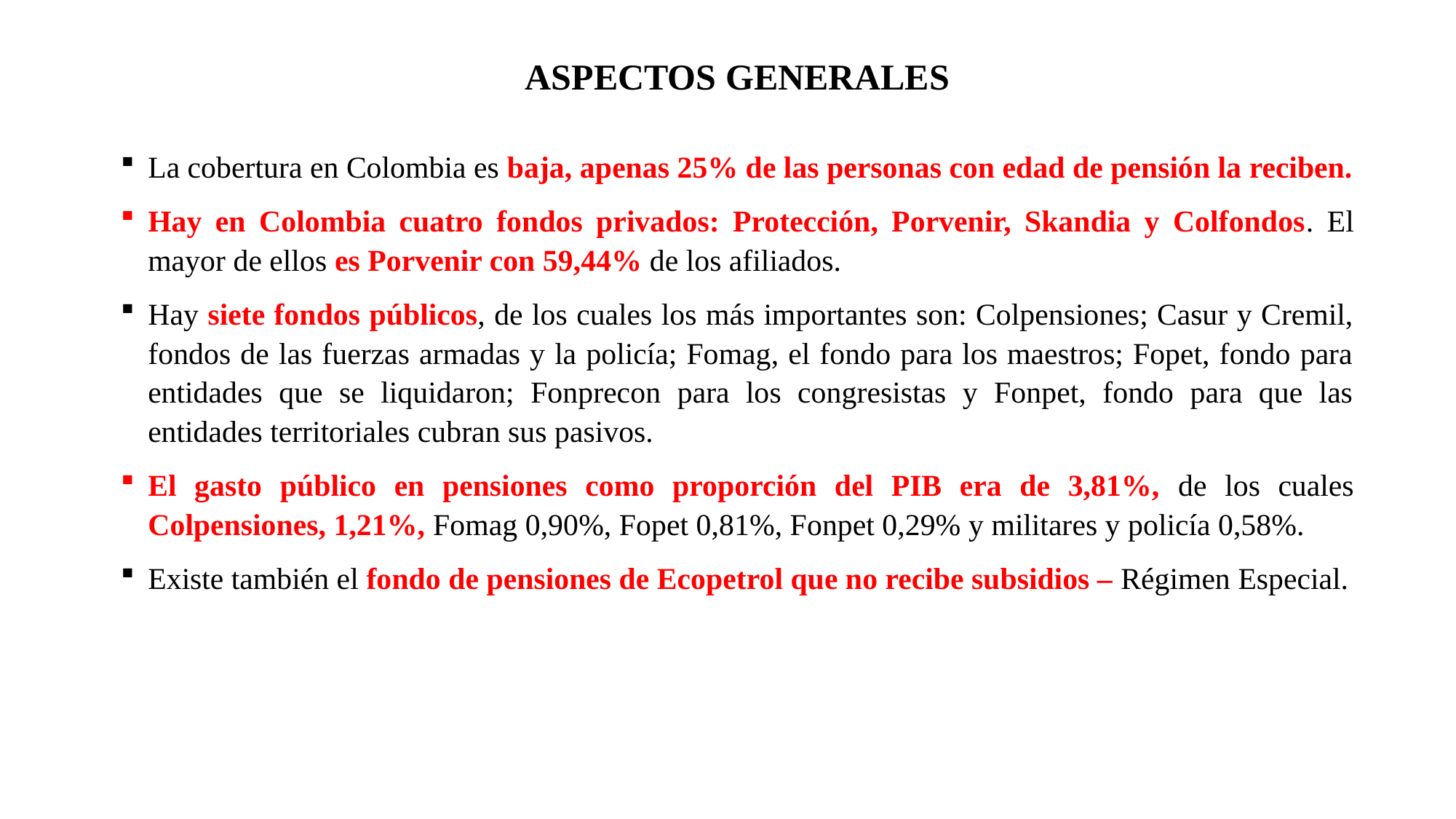

# ASPECTOS GENERALES
La cobertura en Colombia es baja, apenas 25% de las personas con edad de pensión la reciben.
Hay en Colombia cuatro fondos privados: Protección, Porvenir, Skandia y Colfondos. El mayor de ellos es Porvenir con 59,44% de los afiliados.
Hay siete fondos públicos, de los cuales los más importantes son: Colpensiones; Casur y Cremil, fondos de las fuerzas armadas y la policía; Fomag, el fondo para los maestros; Fopet, fondo para entidades que se liquidaron; Fonprecon para los congresistas y Fonpet, fondo para que las entidades territoriales cubran sus pasivos.
El gasto público en pensiones como proporción del PIB era de 3,81%, de los cuales Colpensiones, 1,21%, Fomag 0,90%, Fopet 0,81%, Fonpet 0,29% y militares y policía 0,58%.
Existe también el fondo de pensiones de Ecopetrol que no recibe subsidios – Régimen Especial.